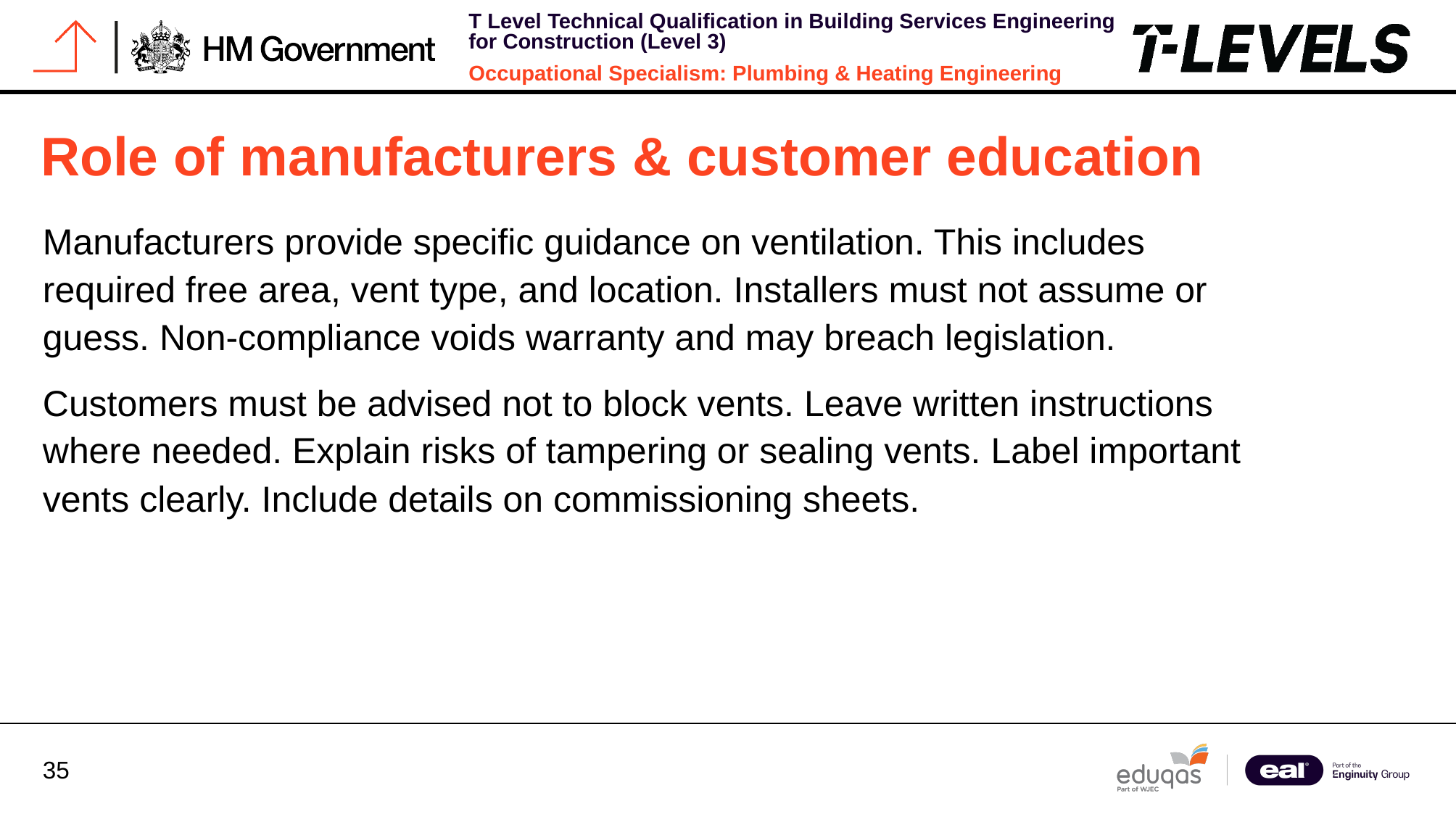

# Role of manufacturers & customer education
Manufacturers provide specific guidance on ventilation. This includes required free area, vent type, and location. Installers must not assume or guess. Non-compliance voids warranty and may breach legislation.
Customers must be advised not to block vents. Leave written instructions where needed. Explain risks of tampering or sealing vents. Label important vents clearly. Include details on commissioning sheets.